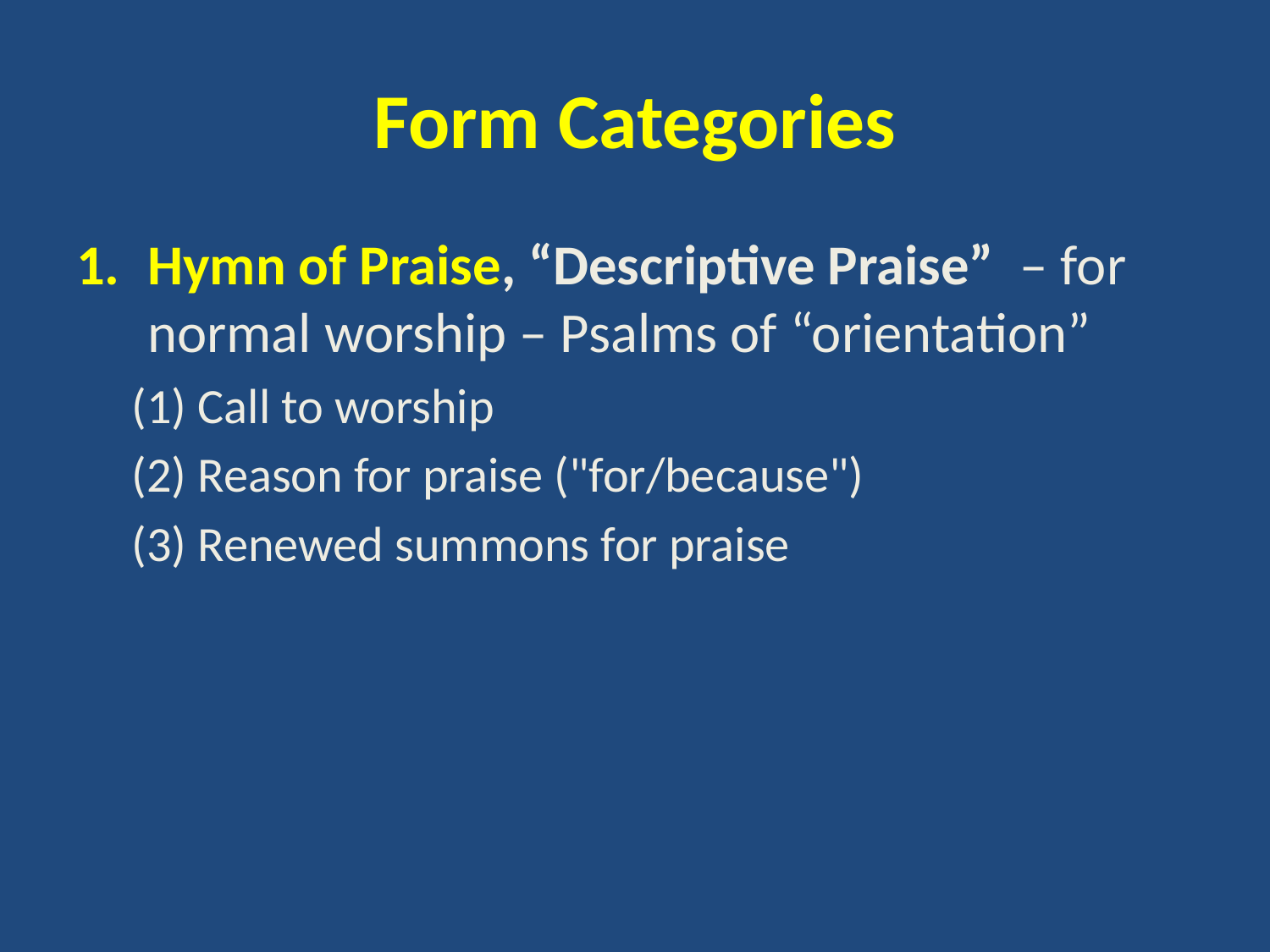

# Form Categories
Hymn of Praise, “Descriptive Praise”  – for normal worship – Psalms of “orientation”
(1) Call to worship
(2) Reason for praise ("for/because")
(3) Renewed summons for praise